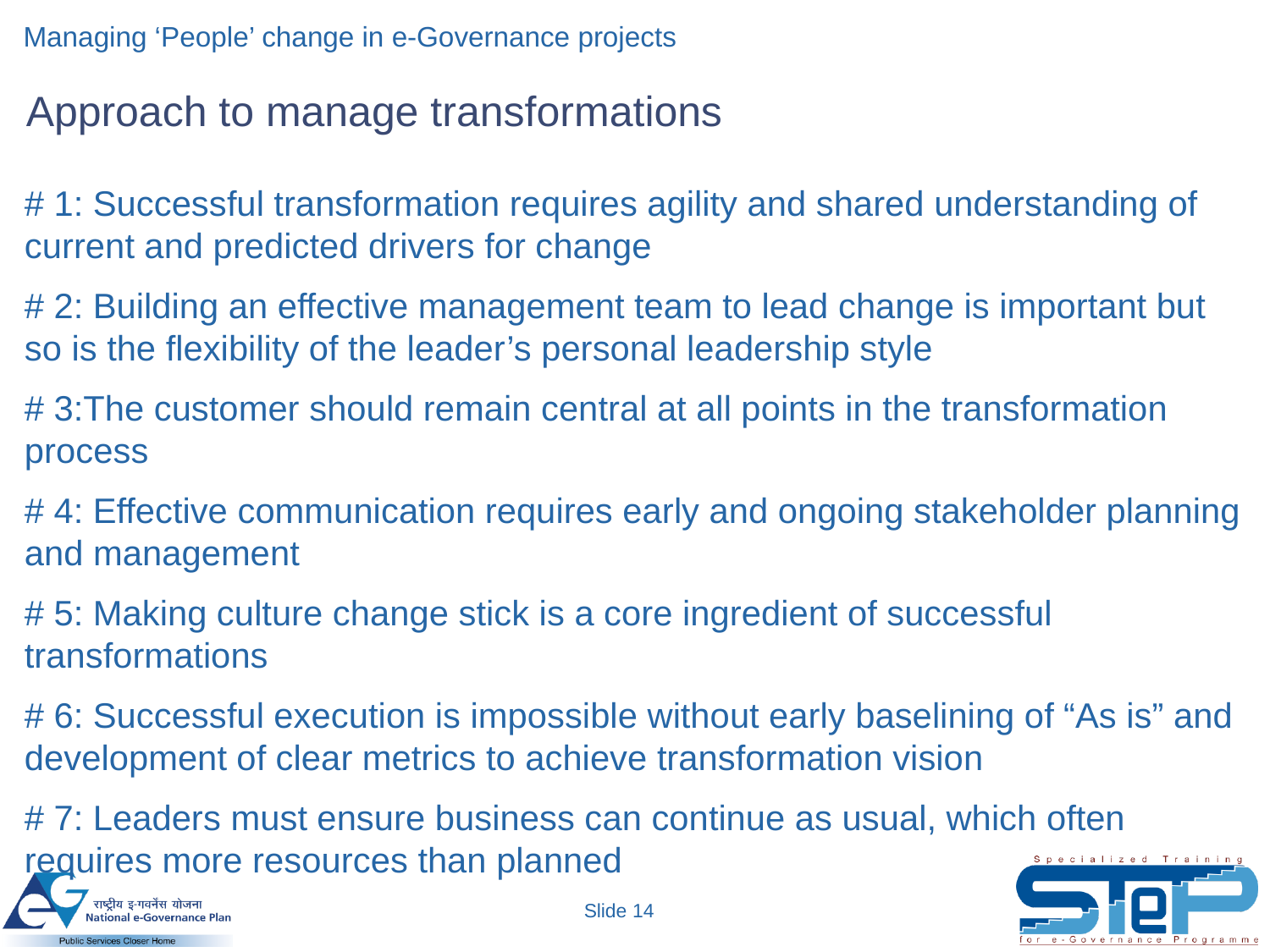

Managing ‘People’ change in e-Governance projects
# Approach to manage transformations
# 1: Successful transformation requires agility and shared understanding of current and predicted drivers for change
# 2: Building an effective management team to lead change is important but so is the flexibility of the leader’s personal leadership style
# 3:The customer should remain central at all points in the transformation process
# 4: Effective communication requires early and ongoing stakeholder planning and management
# 5: Making culture change stick is a core ingredient of successful transformations
# 6: Successful execution is impossible without early baselining of “As is” and development of clear metrics to achieve transformation vision
# 7: Leaders must ensure business can continue as usual, which often requires more resources than planned